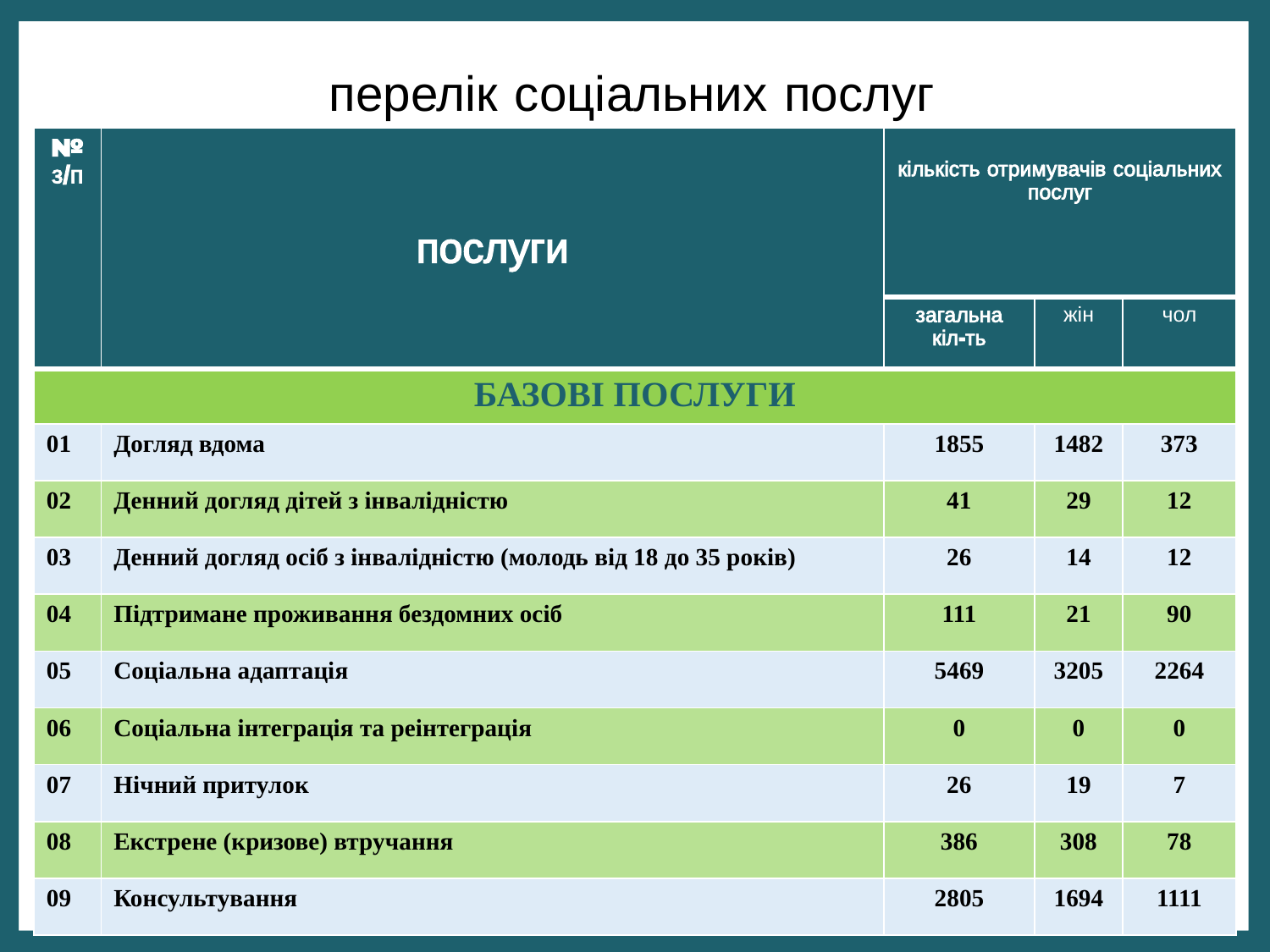

перелік соціальних послуг
| № з/п | послуги | кількість отримувачів соціальних послуг |  |  |
| --- | --- | --- | --- | --- |
|  |  | загальна кіл-ть | жін | чол |
| БАЗОВІ ПОСЛУГИ |  |  |  |  |
| 01 | Догляд вдома | 1855 | 1482 | 373 |
| 02 | Денний догляд дітей з інвалідністю | 41 | 29 | 12 |
| 03 | Денний догляд осіб з інвалідністю (молодь від 18 до 35 років) | 26 | 14 | 12 |
| 04 | Підтримане проживання бездомних осіб | 111 | 21 | 90 |
| 05 | Соціальна адаптація | 5469 | 3205 | 2264 |
| 06 | Соціальна інтеграція та реінтеграція | 0 | 0 | 0 |
| 07 | Нічний притулок | 26 | 19 | 7 |
| 08 | Екстрене (кризове) втручання | 386 | 308 | 78 |
| 09 | Консультування | 2805 | 1694 | 1111 |